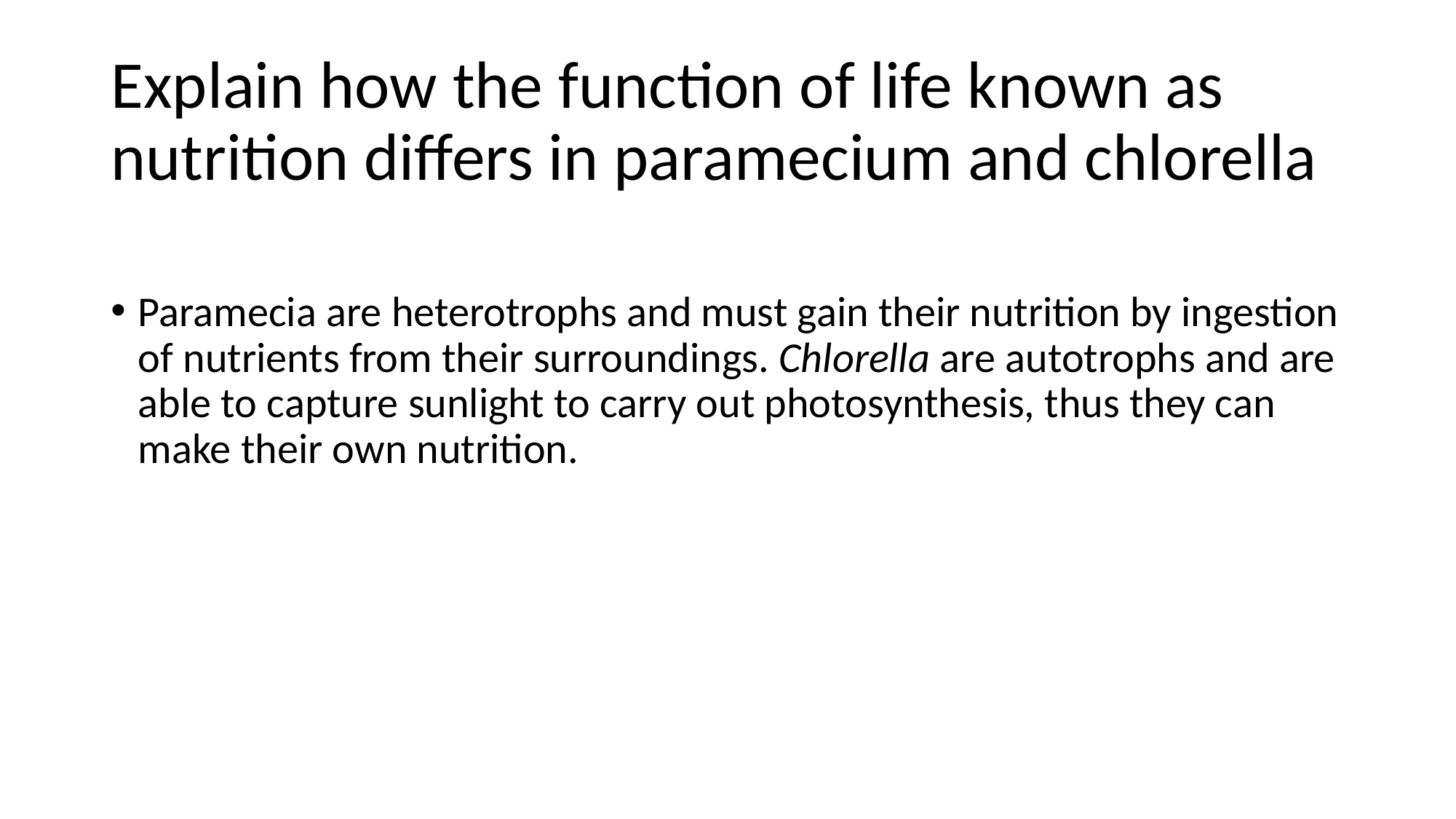

# Explain how the function of life known as nutrition differs in paramecium and chlorella

Paramecia are heterotrophs and must gain their nutrition by ingestion of nutrients from their surroundings. Chlorella are autotrophs and are able to capture sunlight to carry out photosynthesis, thus they can make their own nutrition.